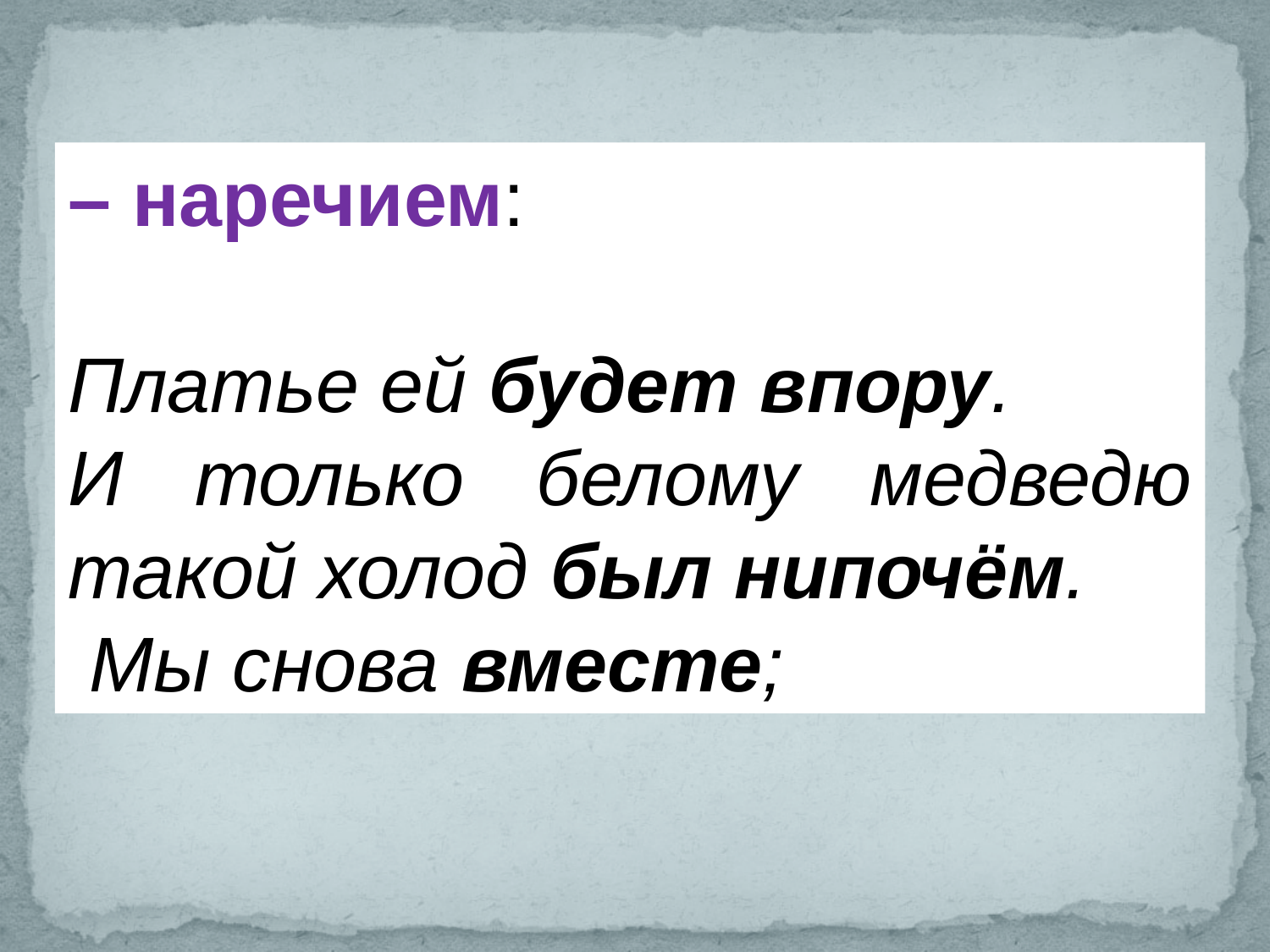

– наречием:

Платье ей будет впору.
И только белому медведю такой холод был нипочём.
 Мы снова вместе;